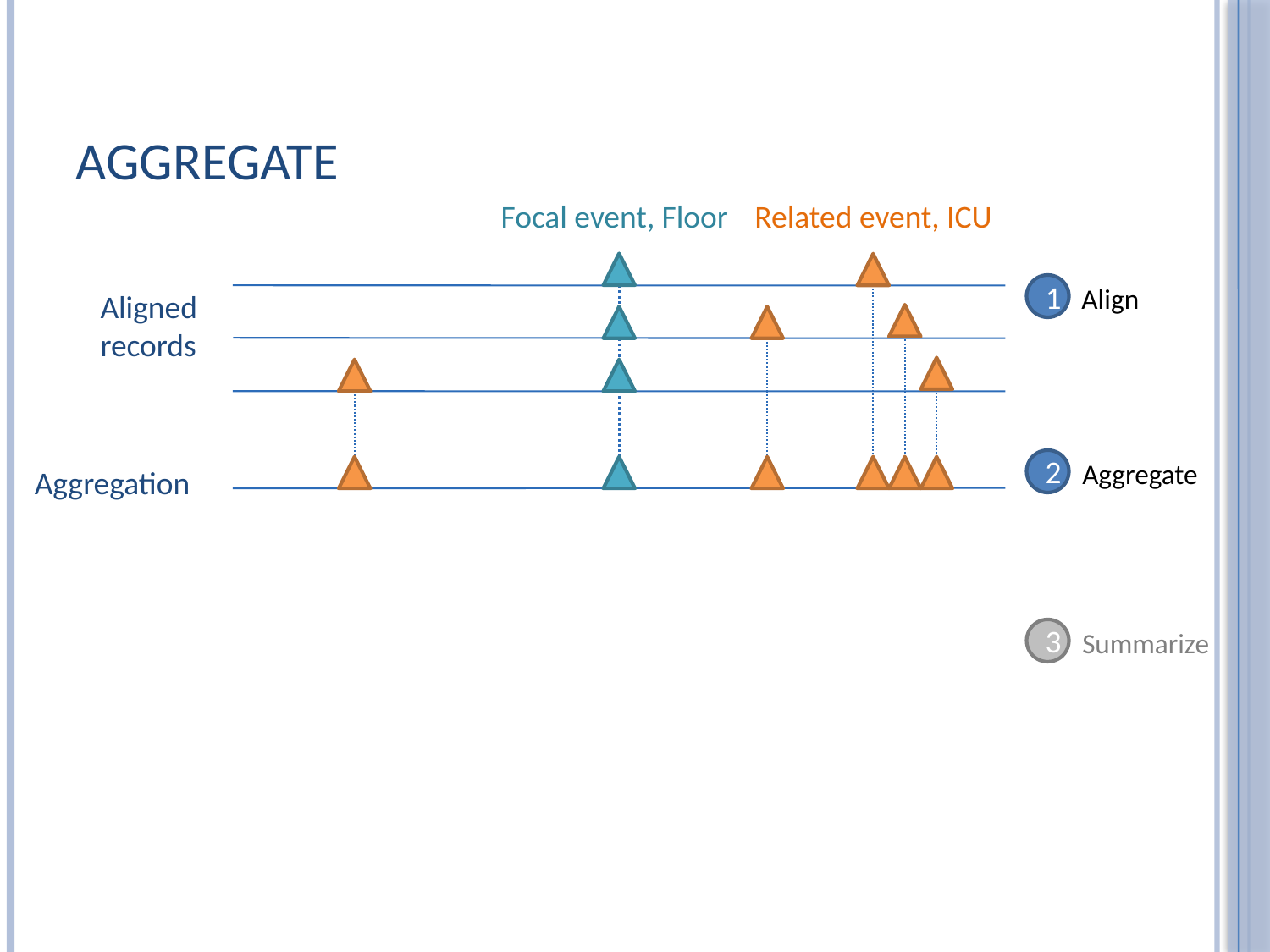

# Aggregate
Focal event, Floor
Related event, ICU

1
Align
Aligned
records

2
Aggregate
Aggregation

3
Summarize